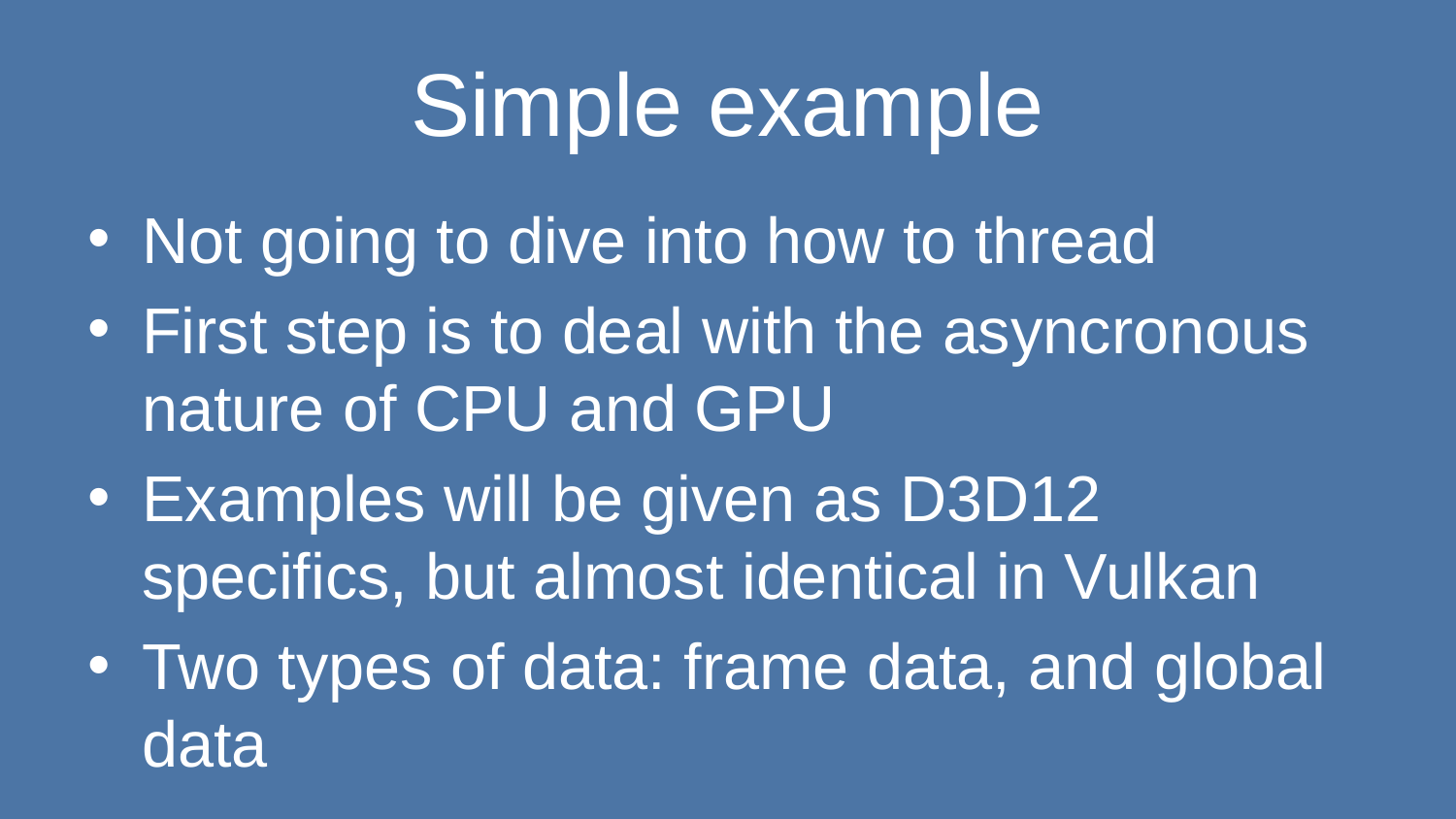

# Simple example
Not going to dive into how to thread
First step is to deal with the asyncronous nature of CPU and GPU
Examples will be given as D3D12 specifics, but almost identical in Vulkan
Two types of data: frame data, and global data